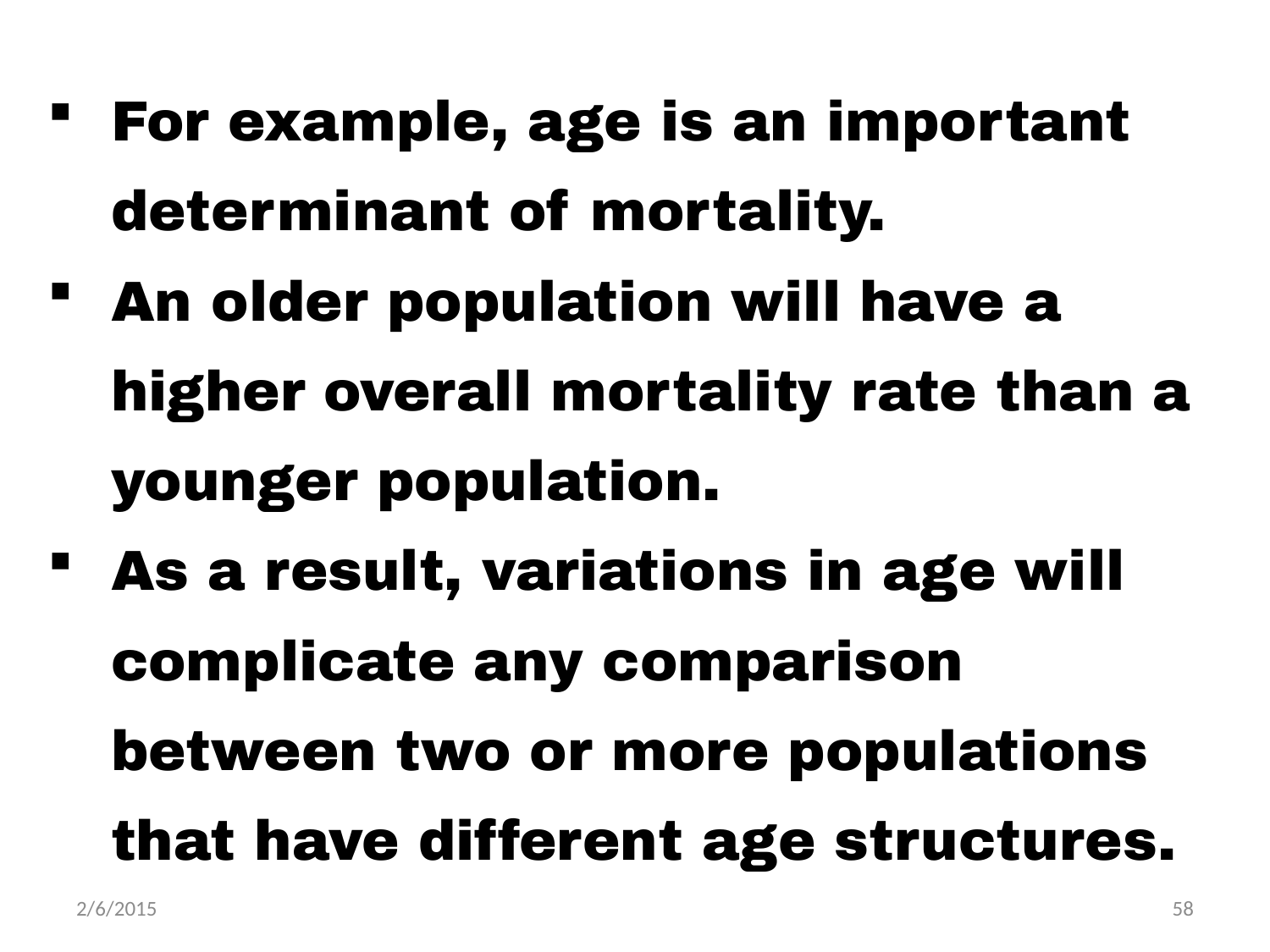

For example, age is an important determinant of mortality.
An older population will have a higher overall mortality rate than a younger population.
As a result, variations in age will complicate any comparison between two or more populations that have different age structures.
2/6/2015
58